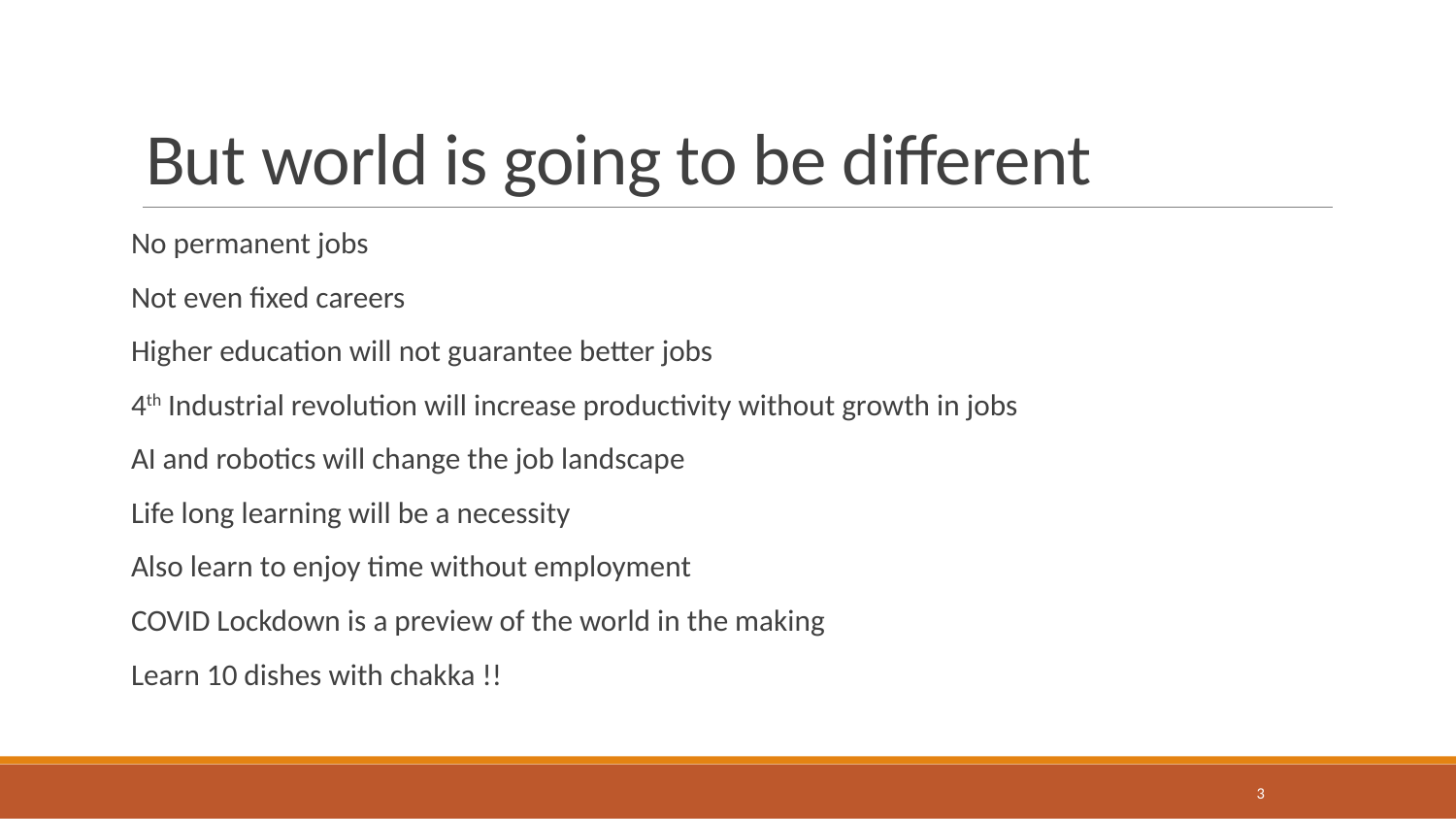

# But world is going to be different
No permanent jobs
Not even fixed careers
Higher education will not guarantee better jobs
4th Industrial revolution will increase productivity without growth in jobs
AI and robotics will change the job landscape
Life long learning will be a necessity
Also learn to enjoy time without employment
COVID Lockdown is a preview of the world in the making
Learn 10 dishes with chakka !!
3